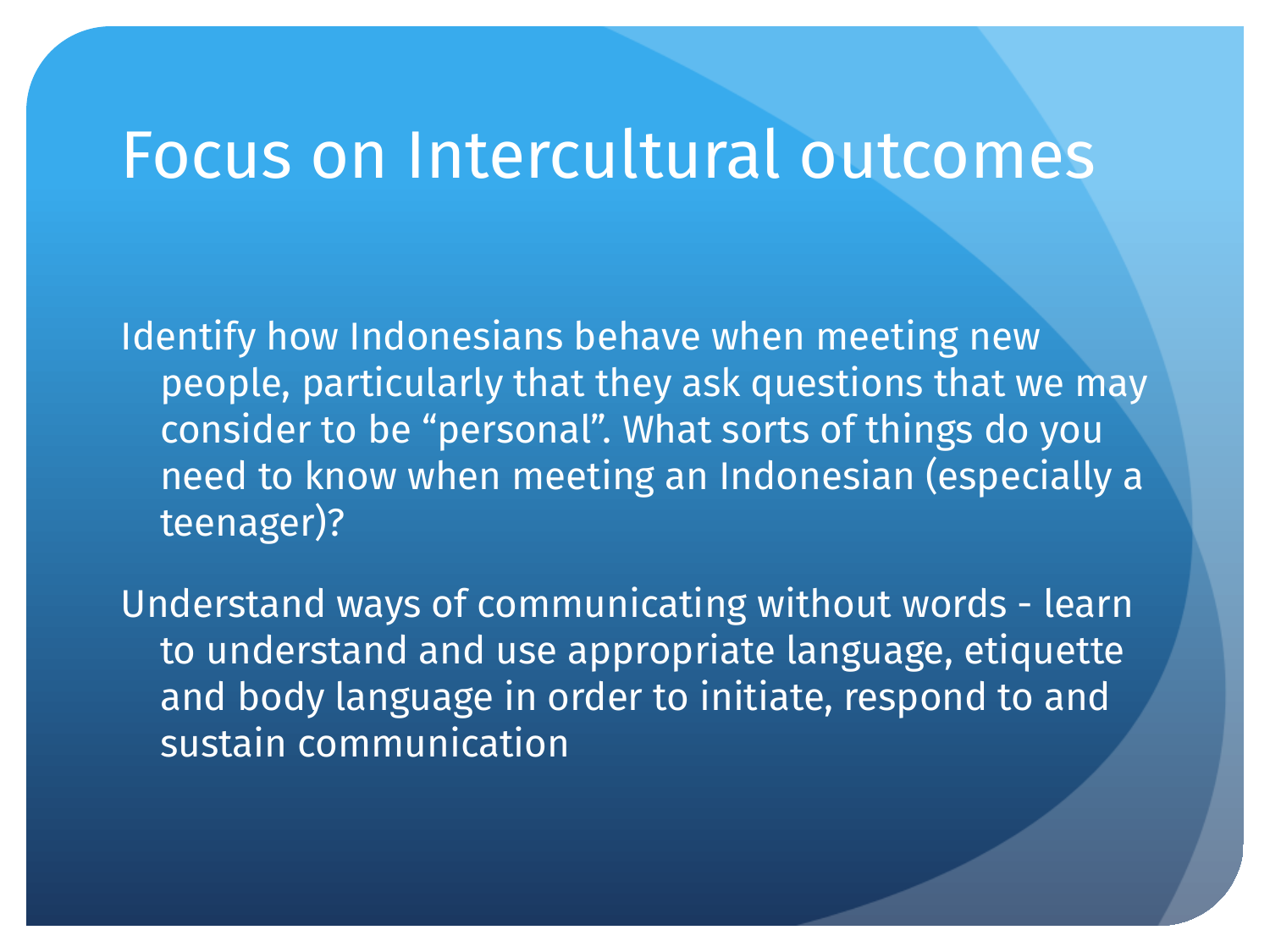

# Focus on Intercultural outcomes

Identify how Indonesians behave when meeting new people, particularly that they ask questions that we may consider to be “personal”. What sorts of things do you need to know when meeting an Indonesian (especially a teenager)?
Understand ways of communicating without words - learn to understand and use appropriate language, etiquette and body language in order to initiate, respond to and sustain communication